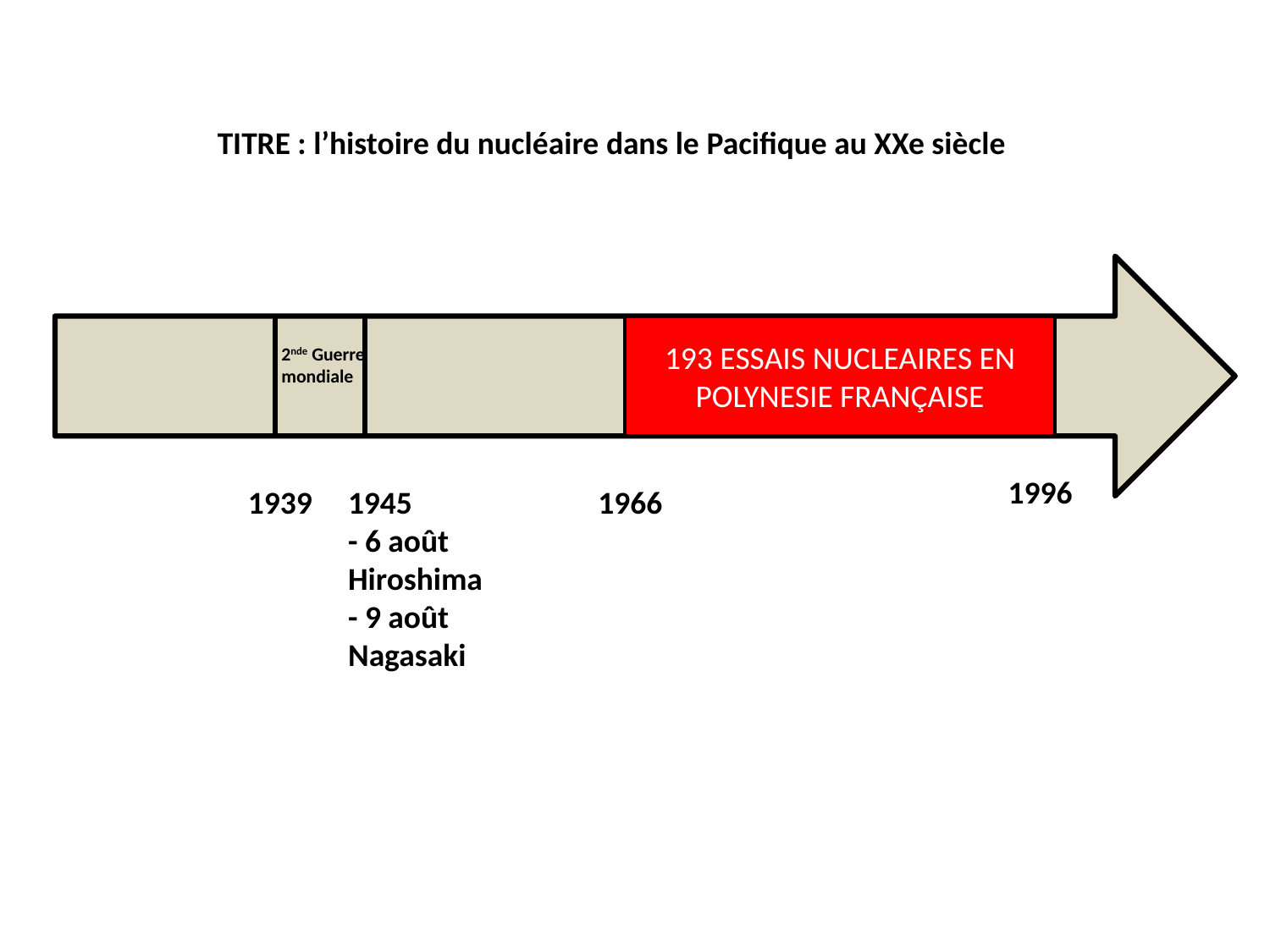

TITRE : l’histoire du nucléaire dans le Pacifique au XXe siècle

193 ESSAIS NUCLEAIRES EN POLYNESIE FRANÇAISE
2nde Guerre
mondiale
1996
1939
1945
- 6 août
Hiroshima
- 9 août
Nagasaki
1966